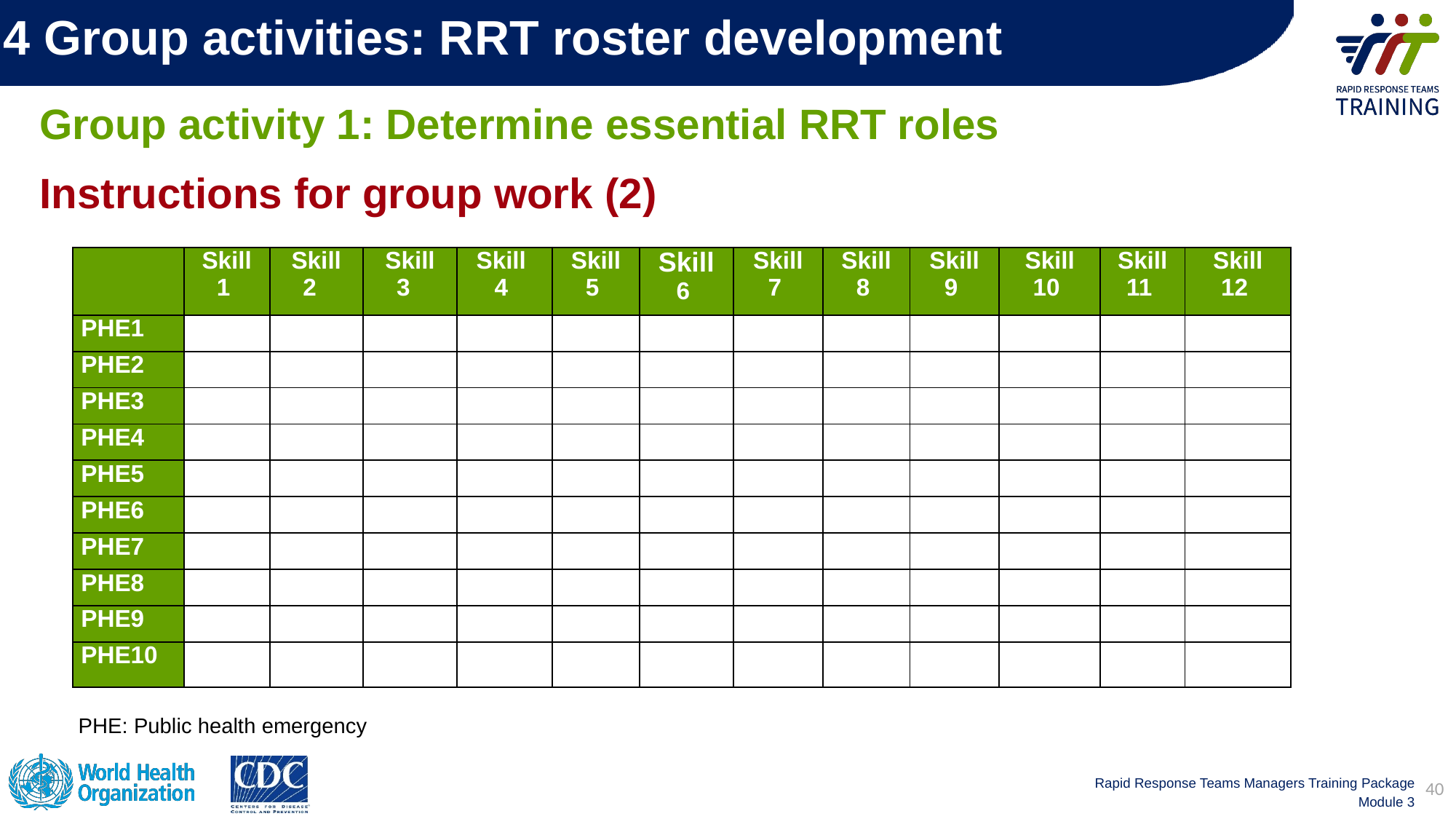

3.4 Group activities: RRT roster development
Group activity 1: Determine essential RRT roles
Instructions for group work (2)
|  | Skill 1 | Skill 2 | Skill 3 | Skill 4 | Skill 5 | Skill 6 | Skill 7 | Skill 8 | Skill 9 | Skill 10 | Skill 11 | Skill 12 |
| --- | --- | --- | --- | --- | --- | --- | --- | --- | --- | --- | --- | --- |
| PHE1 |  |  |  |  |  |  |  |  |  |  |  |  |
| PHE2 |  |  |  |  |  |  |  |  |  |  |  |  |
| PHE3 |  |  |  |  |  |  |  |  |  |  |  |  |
| PHE4 |  |  |  |  |  |  |  |  |  |  |  |  |
| PHE5 |  |  |  |  |  |  |  |  |  |  |  |  |
| PHE6 |  |  |  |  |  |  |  |  |  |  |  |  |
| PHE7 |  |  |  |  |  |  |  |  |  |  |  |  |
| PHE8 |  |  |  |  |  |  |  |  |  |  |  |  |
| PHE9 |  |  |  |  |  |  |  |  |  |  |  |  |
| PHE10 |  |  |  |  |  |  |  |  |  |  |  |  |
PHE: Public health emergency
40